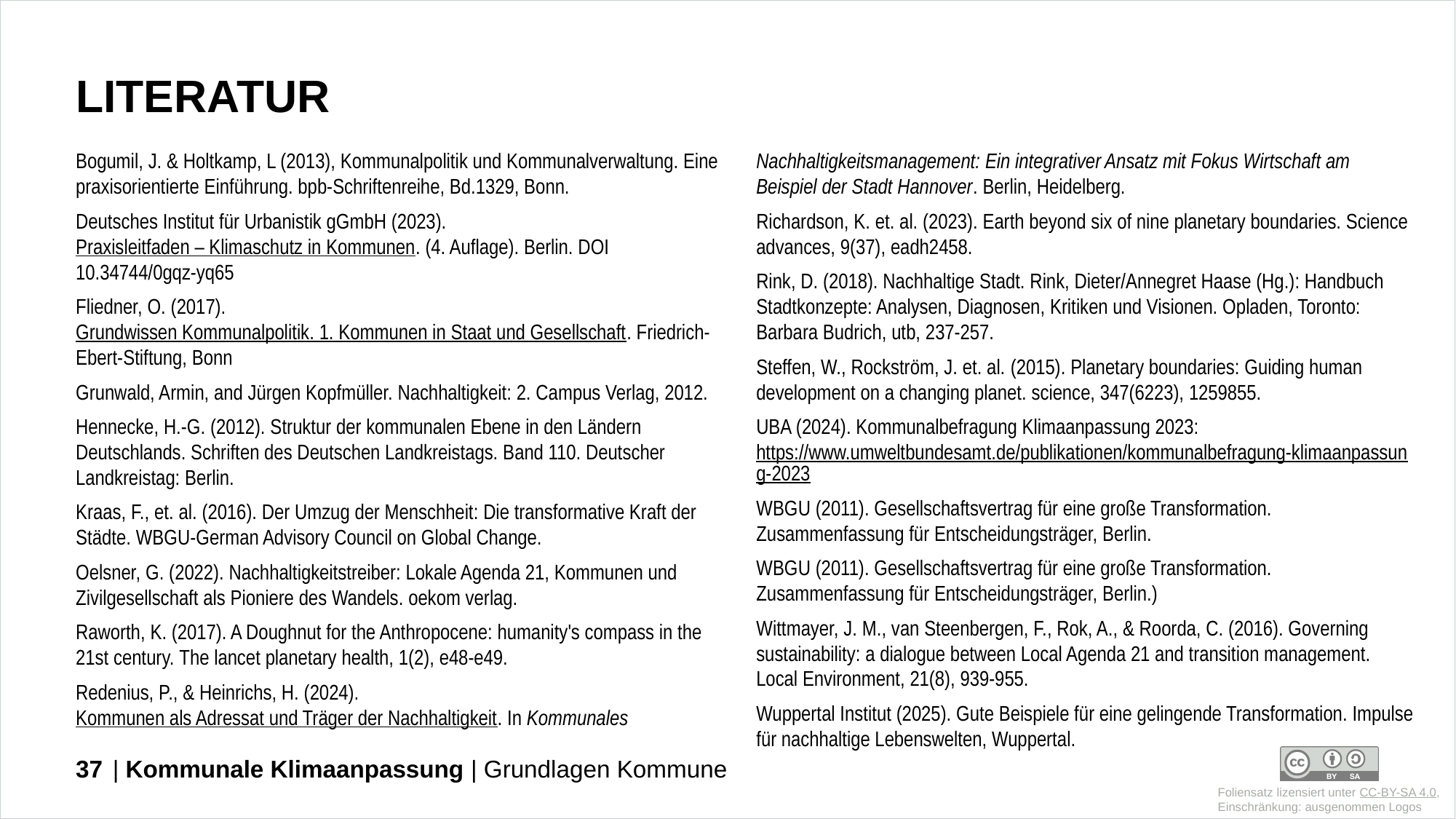

# Literatur
Bogumil, J. & Holtkamp, L (2013), Kommunalpolitik und Kommunalverwaltung. Eine praxisorientierte Einführung. bpb-Schriftenreihe, Bd.1329, Bonn.
Deutsches Institut für Urbanistik gGmbH (2023). Praxisleitfaden – Klimaschutz in Kommunen. (4. Auflage). Berlin. DOI 10.34744/0gqz-yq65
Fliedner, O. (2017). Grundwissen Kommunalpolitik. 1. Kommunen in Staat und Gesellschaft. Friedrich-Ebert-Stiftung, Bonn
Grunwald, Armin, and Jürgen Kopfmüller. Nachhaltigkeit: 2. Campus Verlag, 2012.
Hennecke, H.-G. (2012). Struktur der kommunalen Ebene in den Ländern Deutschlands. Schriften des Deutschen Landkreistags. Band 110. Deutscher Landkreistag: Berlin.
Kraas, F., et. al. (2016). Der Umzug der Menschheit: Die transformative Kraft der Städte. WBGU-German Advisory Council on Global Change.
Oelsner, G. (2022). Nachhaltigkeitstreiber: Lokale Agenda 21, Kommunen und Zivilgesellschaft als Pioniere des Wandels. oekom verlag.
Raworth, K. (2017). A Doughnut for the Anthropocene: humanity's compass in the 21st century. The lancet planetary health, 1(2), e48-e49.
Redenius, P., & Heinrichs, H. (2024). Kommunen als Adressat und Träger der Nachhaltigkeit. In Kommunales Nachhaltigkeitsmanagement: Ein integrativer Ansatz mit Fokus Wirtschaft am Beispiel der Stadt Hannover. Berlin, Heidelberg.
Richardson, K. et. al. (2023). Earth beyond six of nine planetary boundaries. Science advances, 9(37), eadh2458.
Rink, D. (2018). Nachhaltige Stadt. Rink, Dieter/Annegret Haase (Hg.): Handbuch Stadtkonzepte: Analysen, Diagnosen, Kritiken und Visionen. Opladen, Toronto: Barbara Budrich, utb, 237-257.
Steffen, W., Rockström, J. et. al. (2015). Planetary boundaries: Guiding human development on a changing planet. science, 347(6223), 1259855.
UBA (2024). Kommunalbefragung Klimaanpassung 2023: https://www.umweltbundesamt.de/publikationen/kommunalbefragung-klimaanpassung-2023
WBGU (2011). Gesellschaftsvertrag für eine große Transformation. Zusammenfassung für Entscheidungsträger, Berlin.
WBGU (2011). Gesellschaftsvertrag für eine große Transformation. Zusammenfassung für Entscheidungsträger, Berlin.)
Wittmayer, J. M., van Steenbergen, F., Rok, A., & Roorda, C. (2016). Governing sustainability: a dialogue between Local Agenda 21 and transition management. Local Environment, 21(8), 939-955.
Wuppertal Institut (2025). Gute Beispiele für eine gelingende Transformation. Impulse für nachhaltige Lebenswelten, Wuppertal.

37
| Kommunale Klimaanpassung | Grundlagen Kommune